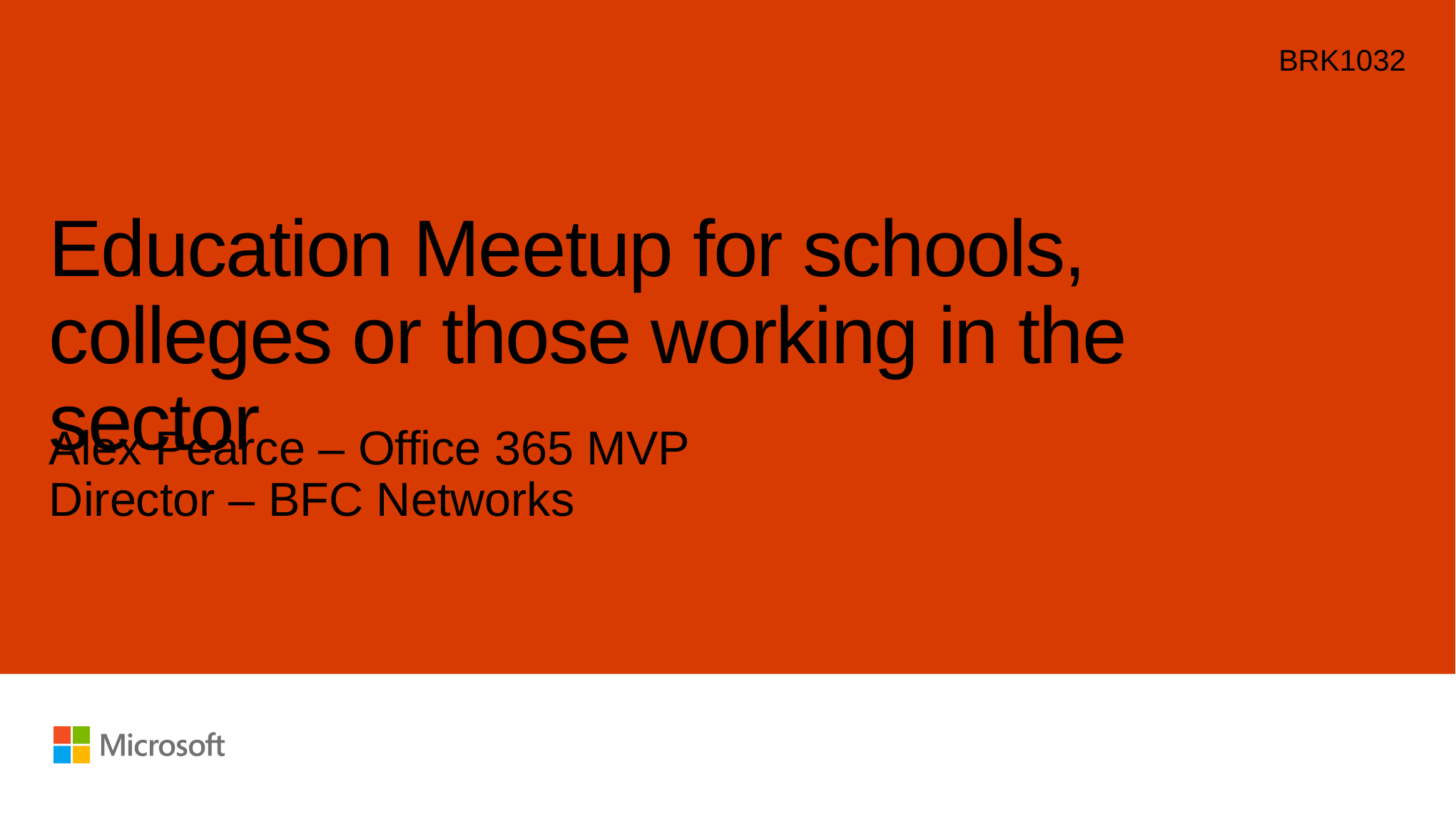

BRK1032
# Education Meetup for schools, colleges or those working in the sector
Alex Pearce – Office 365 MVP
Director – BFC Networks